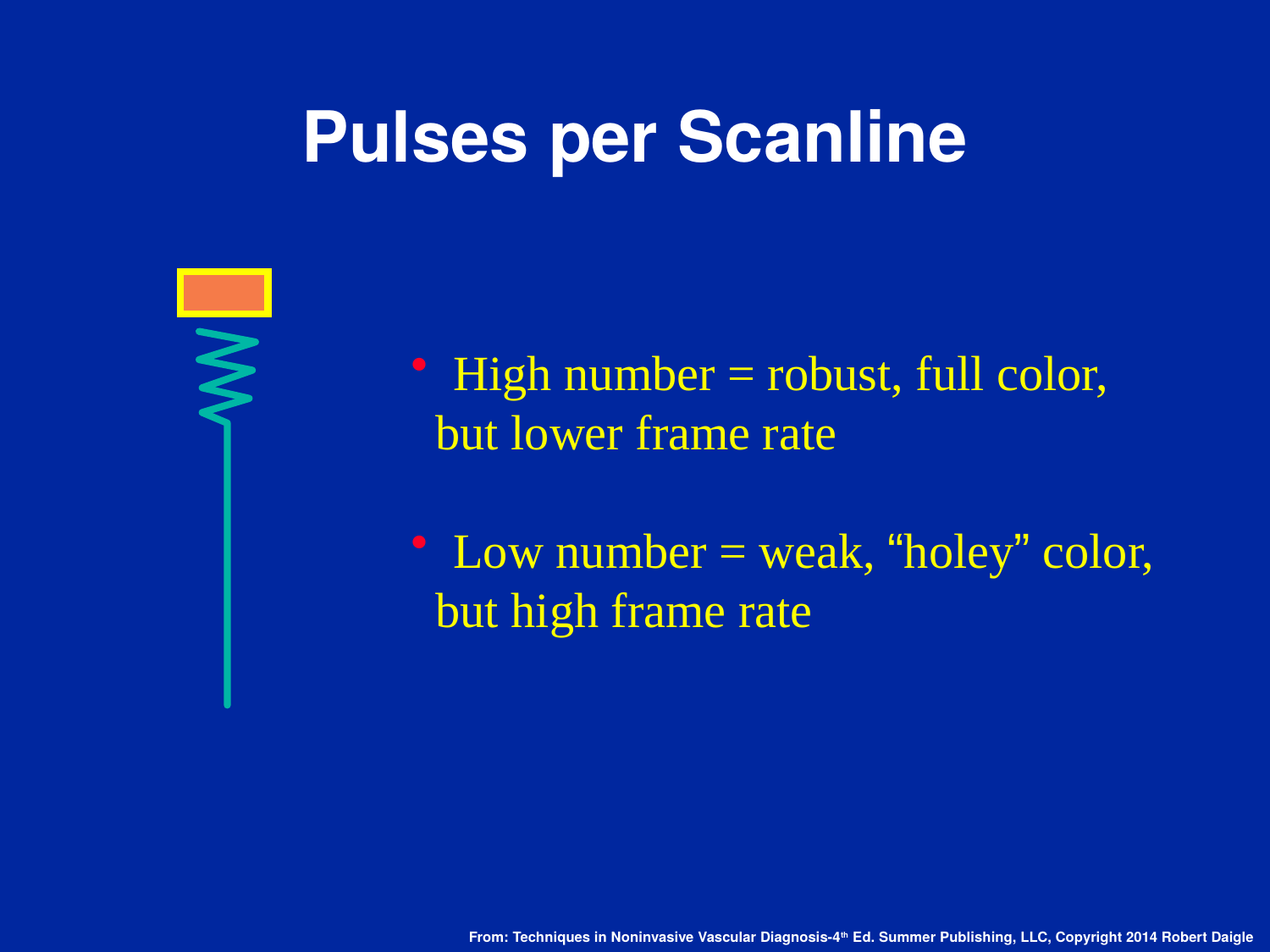

# Pulses per Scanline

 High number = robust, full color,
  but lower frame rate

 Low number = weak, “holey” color,
  but high frame rate